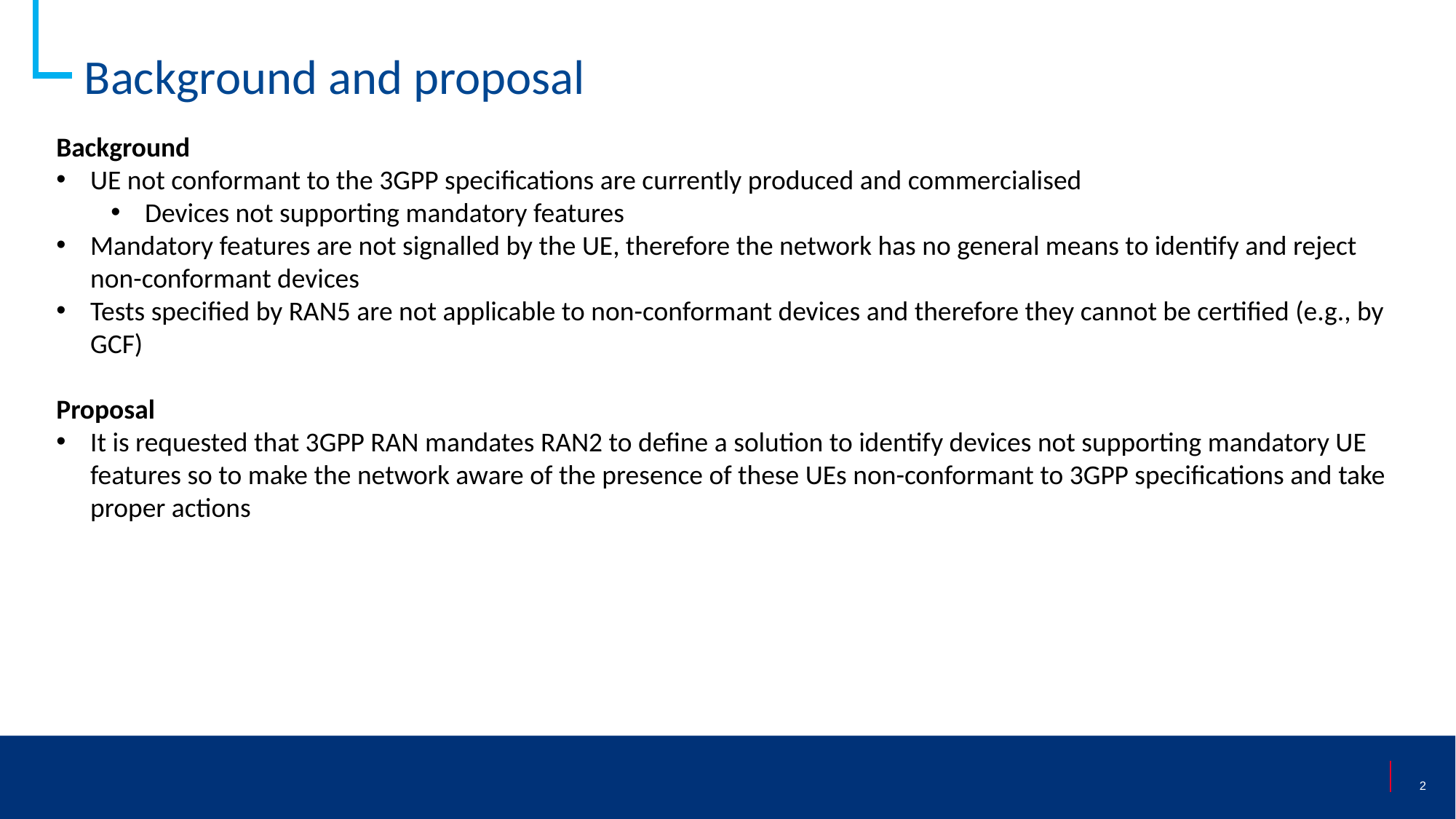

Background and proposal
Background
UE not conformant to the 3GPP specifications are currently produced and commercialised
Devices not supporting mandatory features
Mandatory features are not signalled by the UE, therefore the network has no general means to identify and reject non-conformant devices
Tests specified by RAN5 are not applicable to non-conformant devices and therefore they cannot be certified (e.g., by GCF)

Proposal
It is requested that 3GPP RAN mandates RAN2 to define a solution to identify devices not supporting mandatory UE features so to make the network aware of the presence of these UEs non-conformant to 3GPP specifications and take proper actions